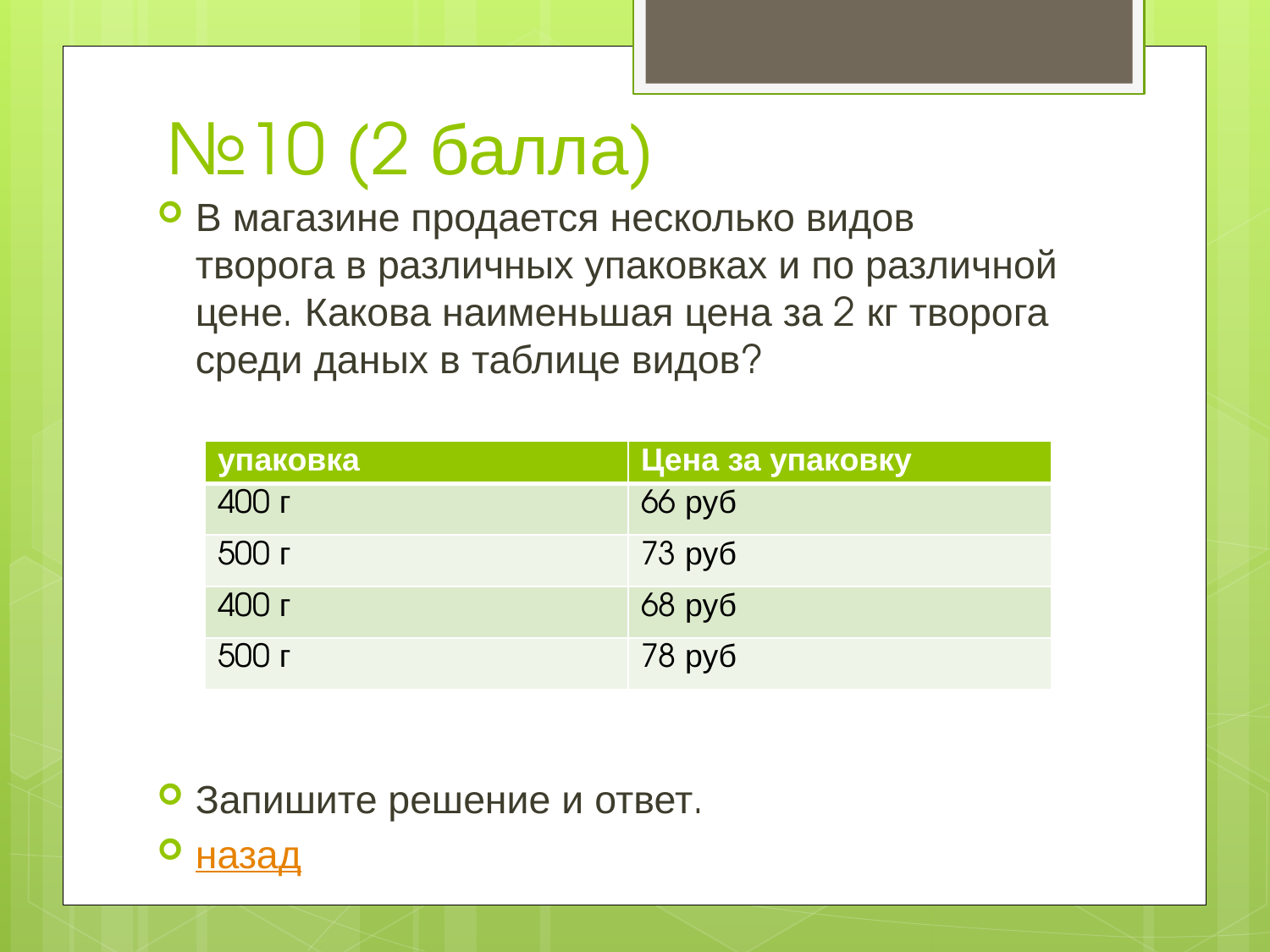

# №10 (2 балла)
В магазине продается несколько видов творога в различных упаковках и по различной цене. Какова наименьшая цена за 2 кг творога среди даных в таблице видов?

Запишите решение и ответ.
назад
| упаковка | Цена за упаковку |
| --- | --- |
| 400 г | 66 руб |
| 500 г | 73 руб |
| 400 г | 68 руб |
| 500 г | 78 руб |